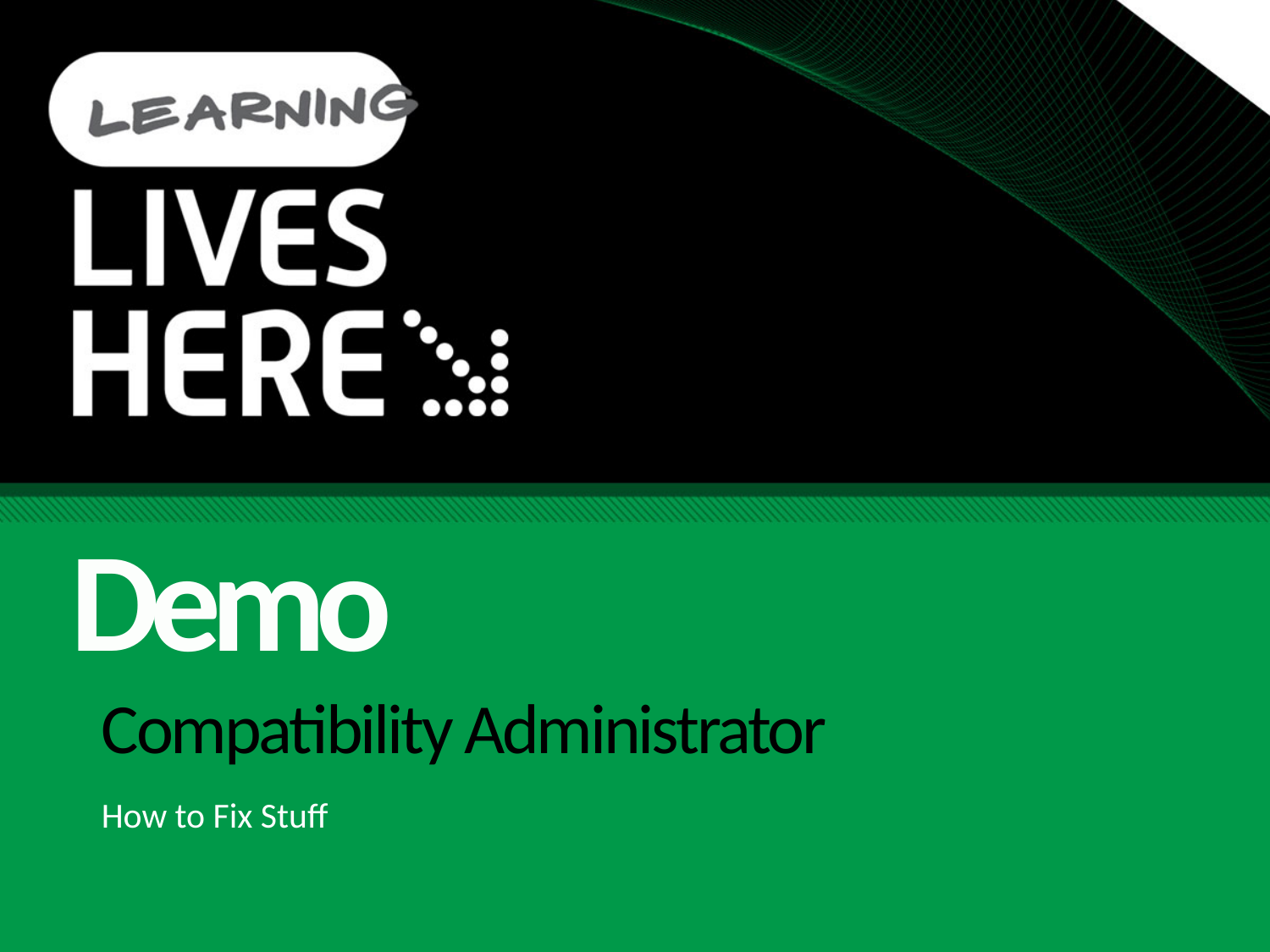

Demo
# Compatibility Administrator
How to Fix Stuff